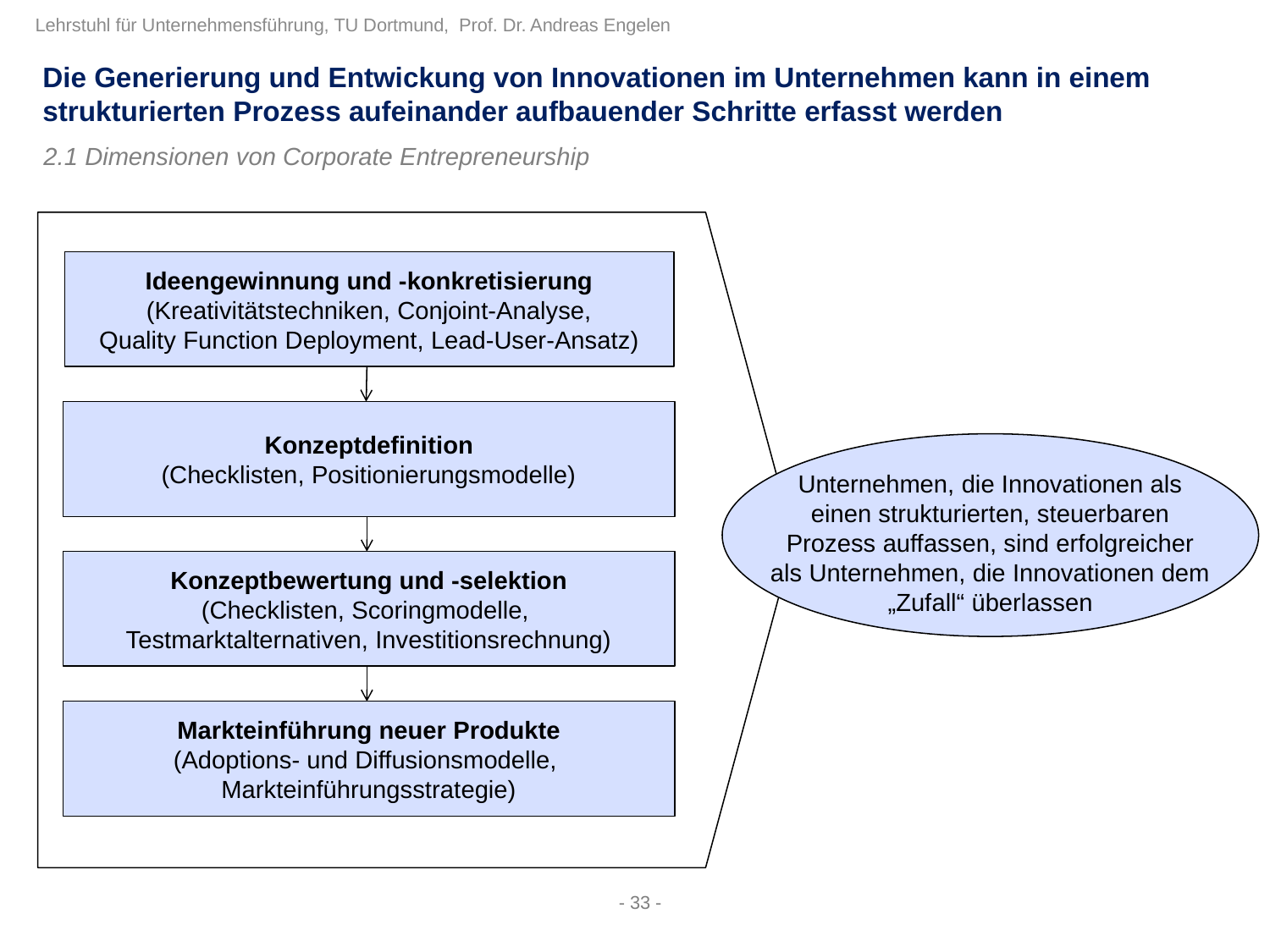

Die Generierung und Entwickung von Innovationen im Unternehmen kann in einem strukturierten Prozess aufeinander aufbauender Schritte erfasst werden
2.1 Dimensionen von Corporate Entrepreneurship

Ideengewinnung und -konkretisierung
(Kreativitätstechniken, Conjoint-Analyse,
Quality Function Deployment, Lead-User-Ansatz)
Konzeptdefinition
(Checklisten, Positionierungsmodelle)

Unternehmen, die Innovationen als einen strukturierten, steuerbaren Prozess auffassen, sind erfolgreicher als Unternehmen, die Innovationen dem „Zufall“ überlassen
Konzeptbewertung und -selektion
(Checklisten, Scoringmodelle,
Testmarktalternativen, Investitionsrechnung)
Markteinführung neuer Produkte
(Adoptions- und Diffusionsmodelle,
Markteinführungsstrategie)
- 33 -